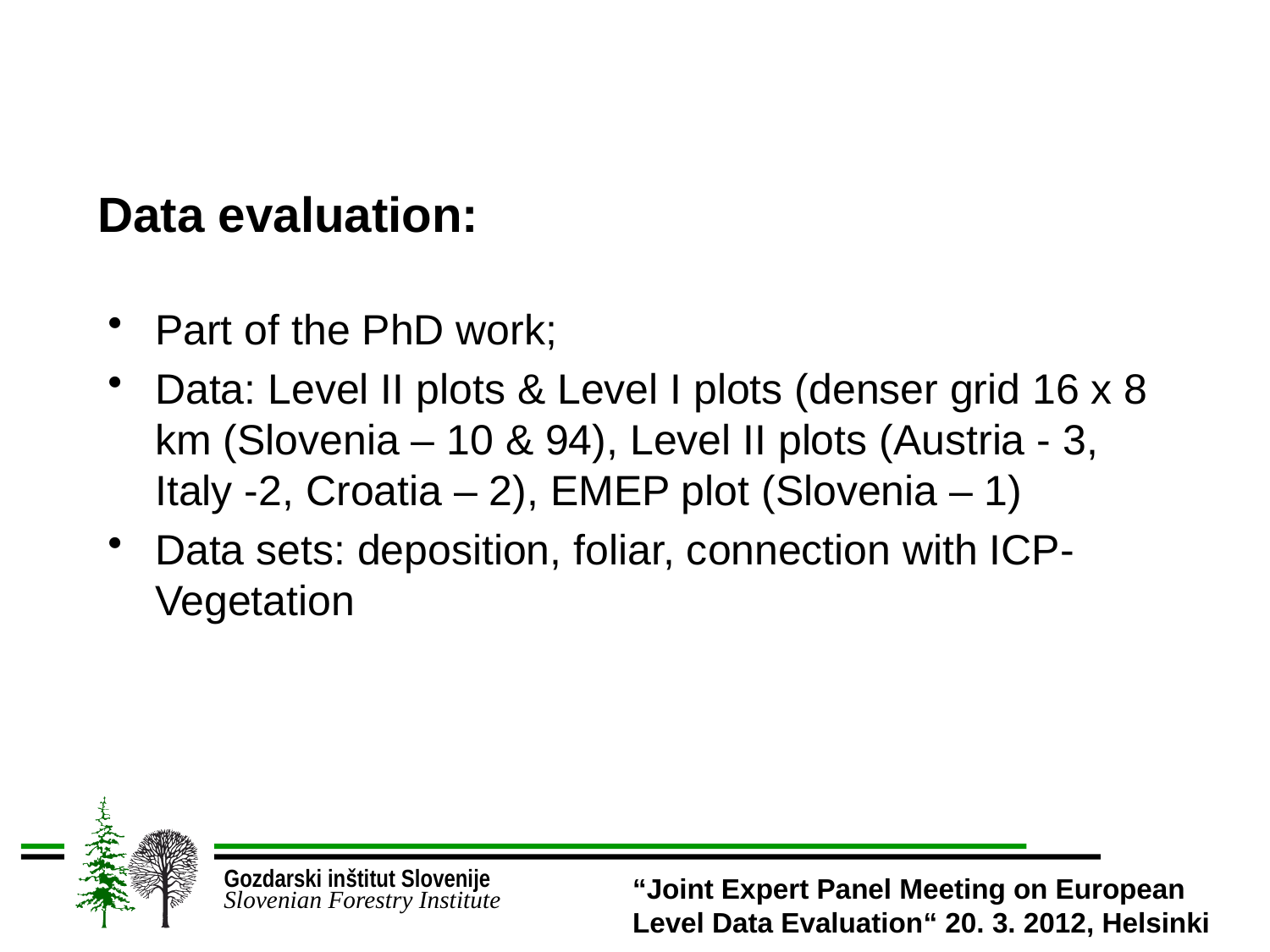

# Data evaluation:
Part of the PhD work;
Data: Level II plots & Level I plots (denser grid 16 x 8 km (Slovenia – 10 & 94), Level II plots (Austria - 3, Italy -2, Croatia – 2), EMEP plot (Slovenia – 1)
Data sets: deposition, foliar, connection with ICP-Vegetation
“Joint Expert Panel Meeting on European Level Data Evaluation“ 20. 3. 2012, Helsinki